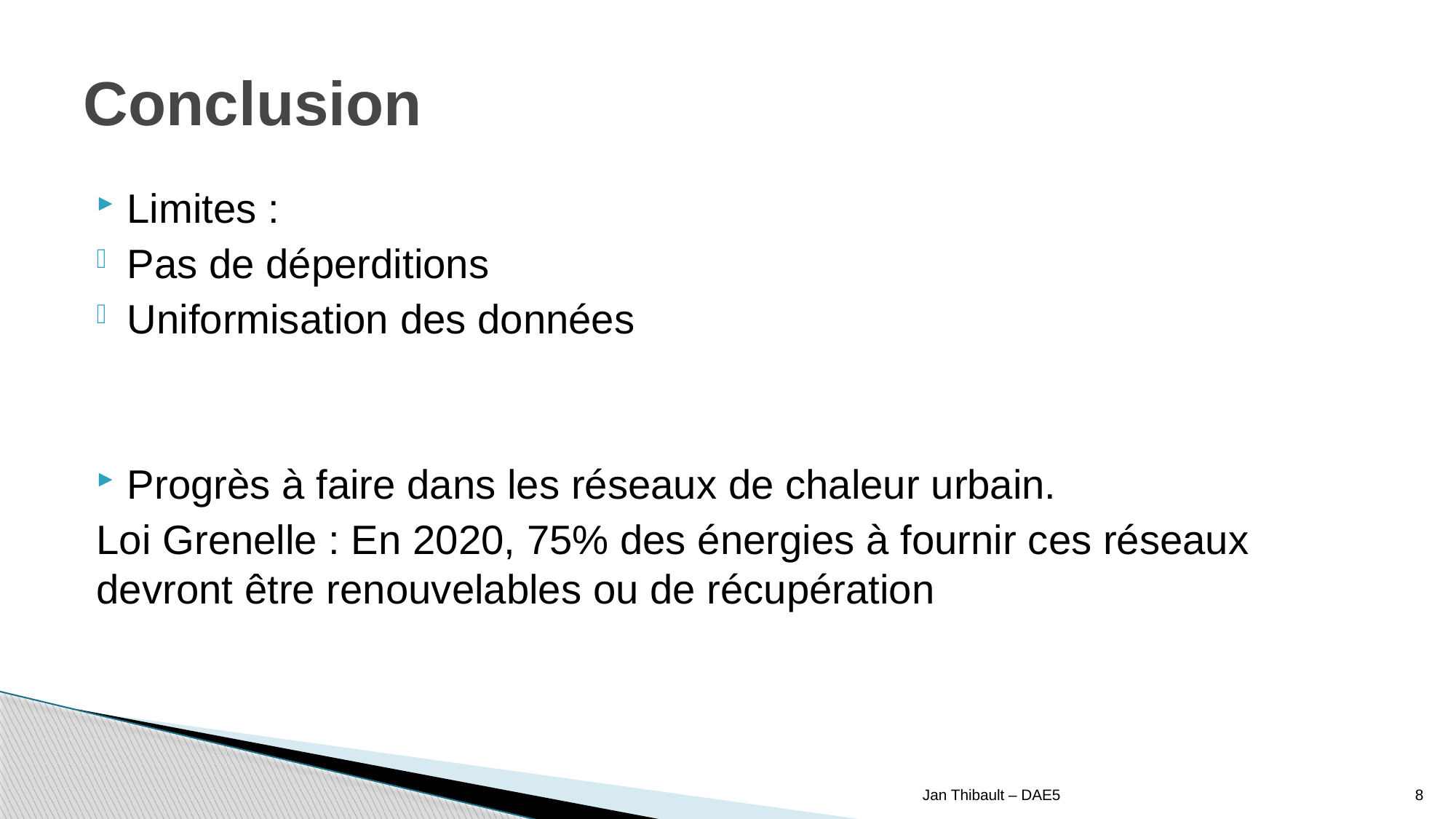

# Conclusion
Limites :
Pas de déperditions
Uniformisation des données

Progrès à faire dans les réseaux de chaleur urbain.
Loi Grenelle : En 2020, 75% des énergies à fournir ces réseaux devront être renouvelables ou de récupération

Jan Thibault – DAE5
8